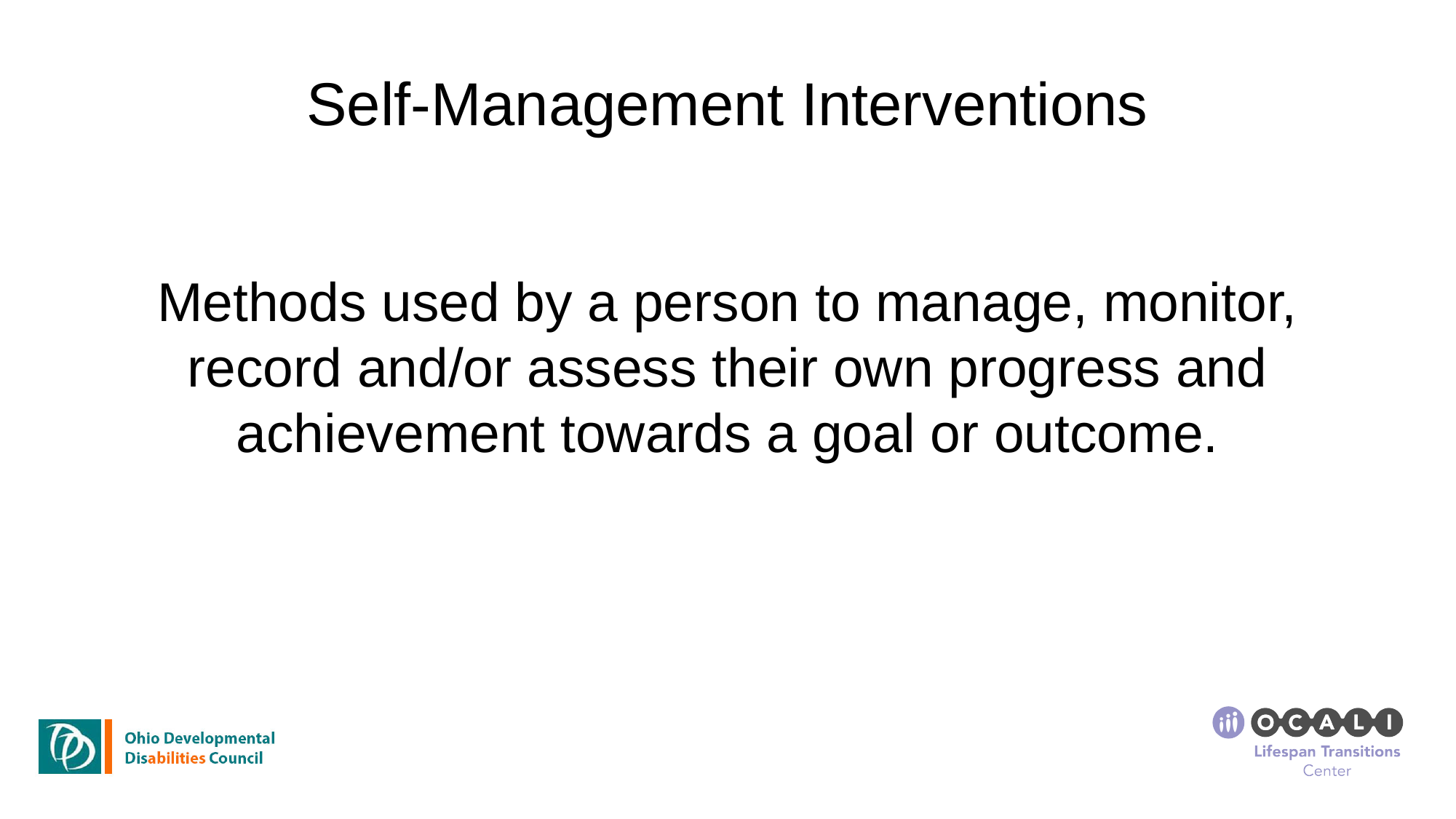

# Self-Management Interventions
Methods used by a person to manage, monitor, record and/or assess their own progress and achievement towards a goal or outcome.